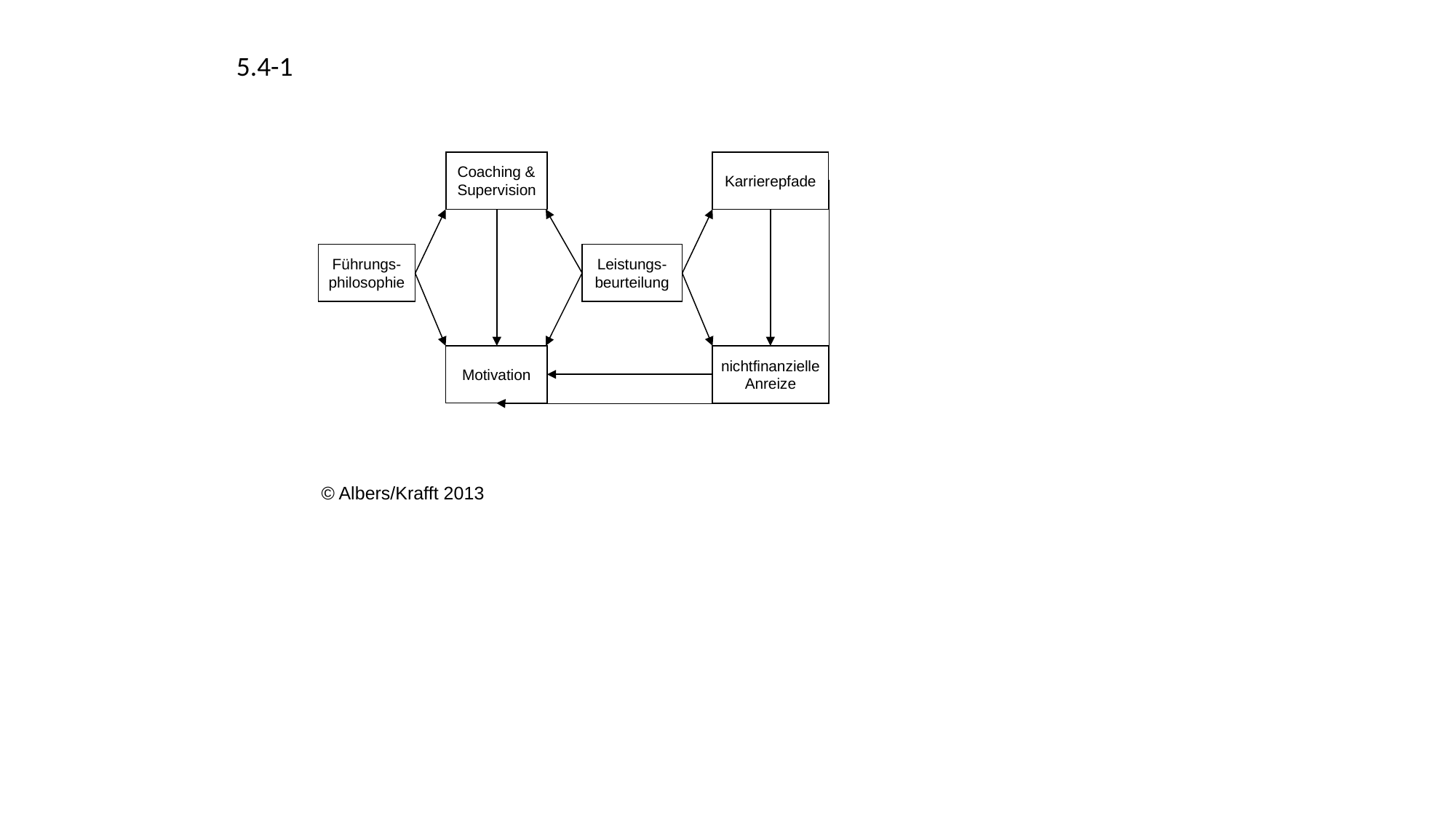

5.4-1
Coaching & Supervision
Karrierepfade

Führungs-philosophie
Leistungs-beurteilung
Motivation
nichtfinanzielle Anreize
© Albers/Krafft 2013